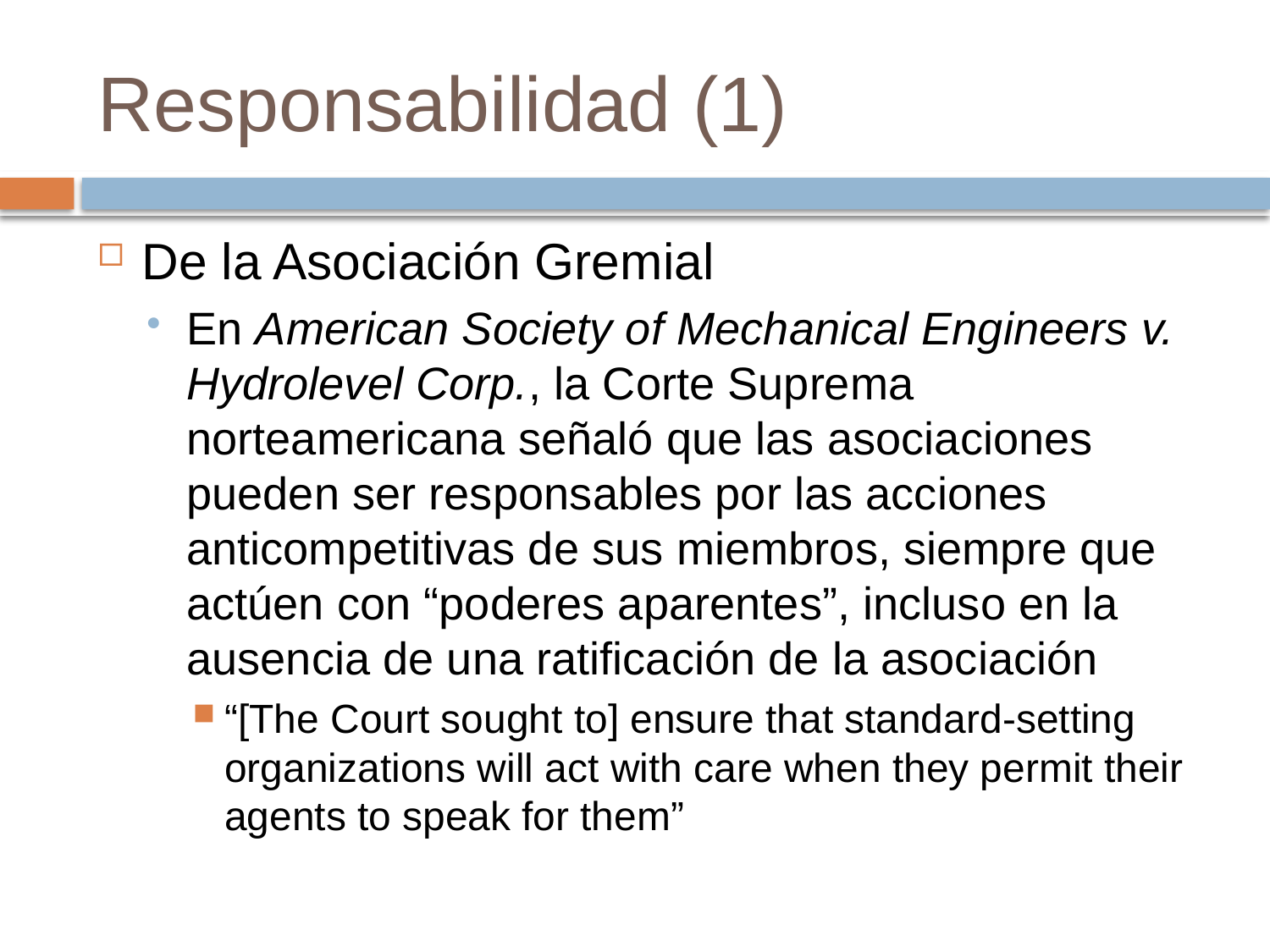

# Responsabilidad (1)
De la Asociación Gremial
En American Society of Mechanical Engineers v. Hydrolevel Corp., la Corte Suprema norteamericana señaló que las asociaciones pueden ser responsables por las acciones anticompetitivas de sus miembros, siempre que actúen con “poderes aparentes”, incluso en la ausencia de una ratificación de la asociación
“[The Court sought to] ensure that standard-setting organizations will act with care when they permit their agents to speak for them”